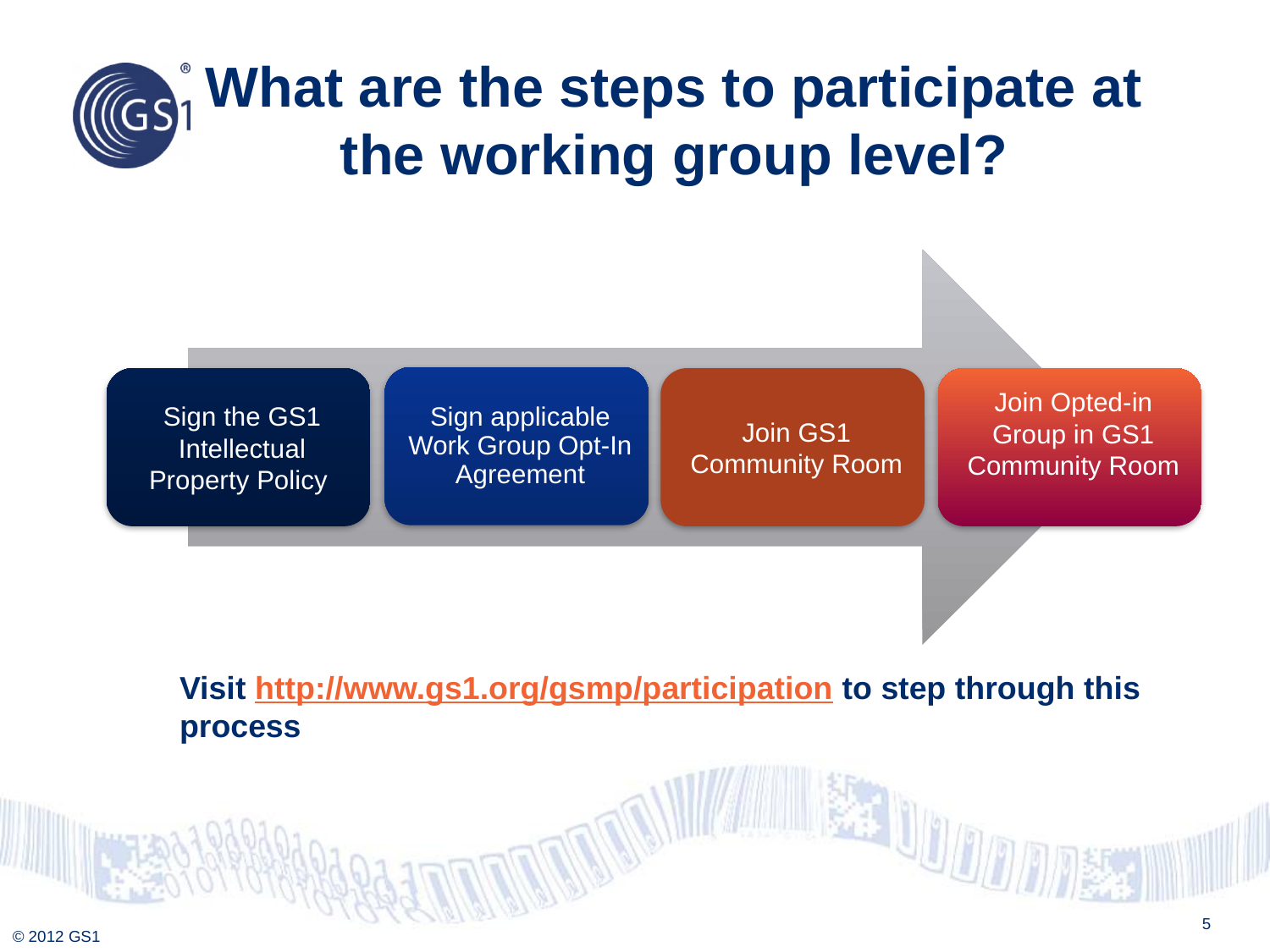

# What are the steps to participate at the working group level?
Sign the GS1 Intellectual Property Policy
Sign applicable Work Group Opt-In Agreement
Join GS1 Community Room
Join Opted-in Group in GS1 Community Room

Visit http://www.gs1.org/gsmp/participation to step through this process
5